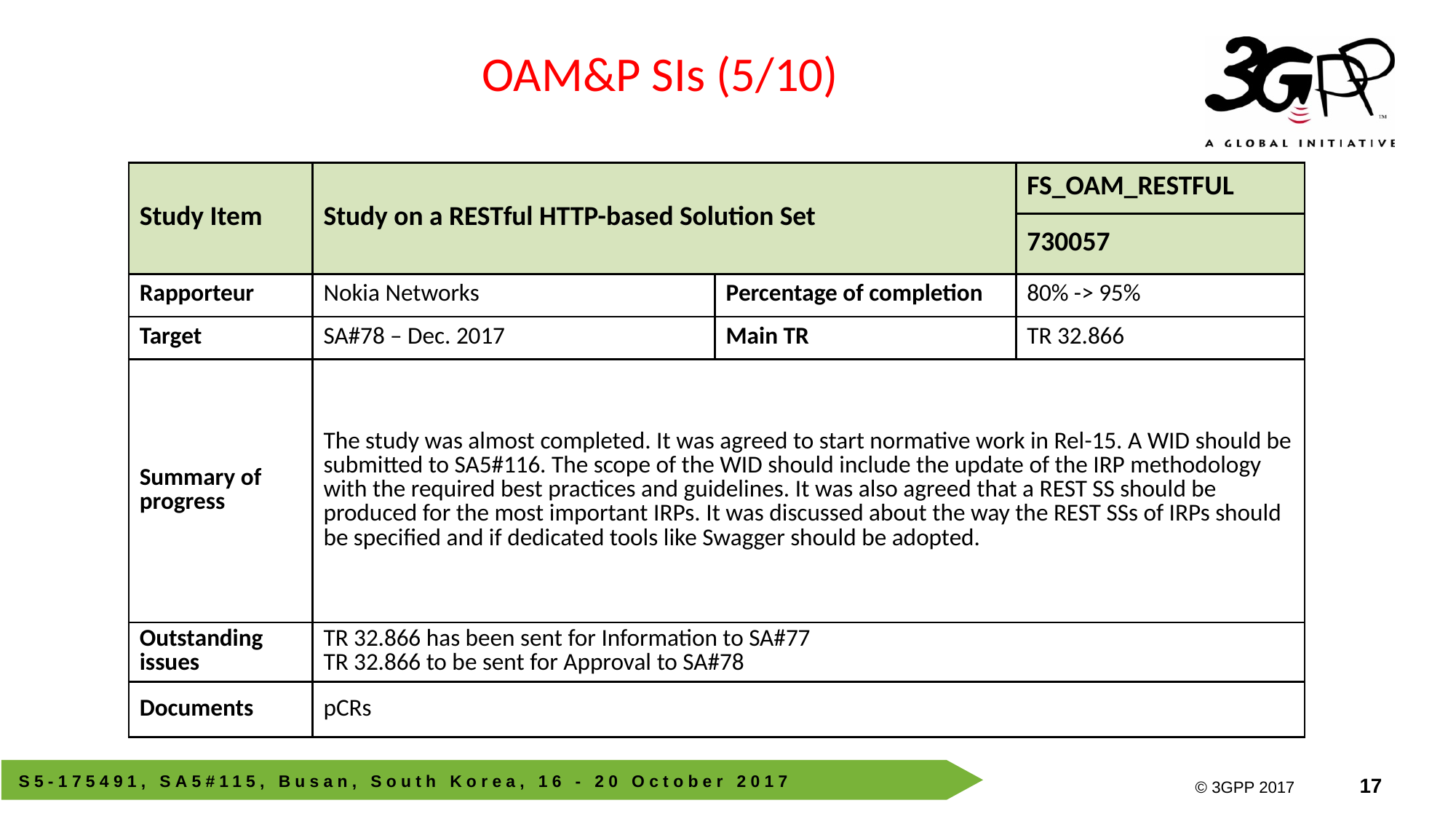

OAM&P SIs (5/10)
| Study Item | Study on a RESTful HTTP-based Solution Set |  | FS\_OAM\_RESTFUL |
| --- | --- | --- | --- |
|  |  |  | 730057 |
| Rapporteur | Nokia Networks | Percentage of completion | 80% -> 95% |
| Target | SA#78 – Dec. 2017 | Main TR | TR 32.866 |
| Summary of progress | The study was almost completed. It was agreed to start normative work in Rel-15. A WID should be submitted to SA5#116. The scope of the WID should include the update of the IRP methodology with the required best practices and guidelines. It was also agreed that a REST SS should be produced for the most important IRPs. It was discussed about the way the REST SSs of IRPs should be specified and if dedicated tools like Swagger should be adopted. |  |  |
| Outstanding issues | TR 32.866 has been sent for Information to SA#77 TR 32.866 to be sent for Approval to SA#78 |  |  |
| Documents | pCRs |  |  |